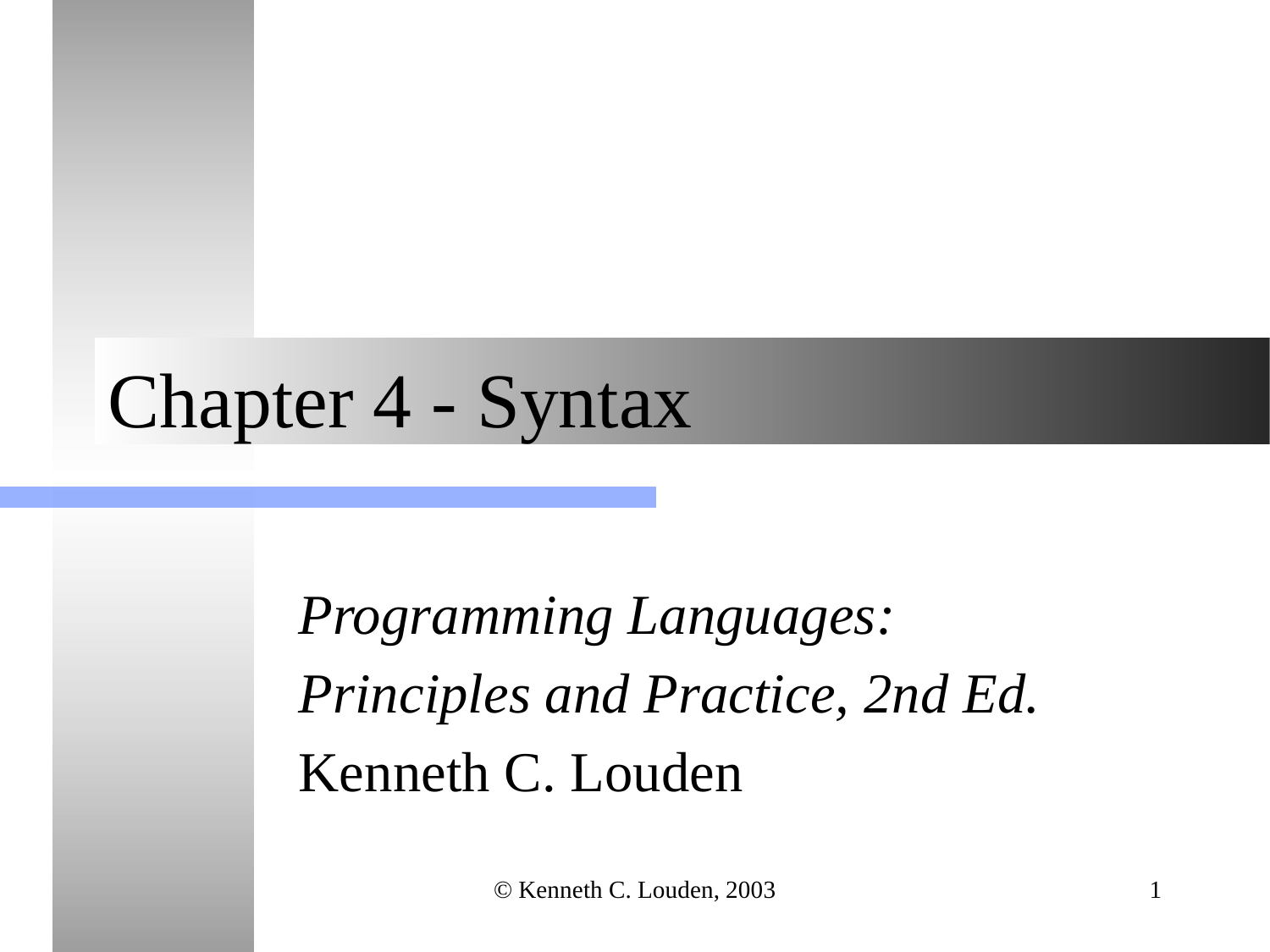

# Chapter 4 - Syntax
Programming Languages:
Principles and Practice, 2nd Ed.
Kenneth C. Louden
© Kenneth C. Louden, 2003
1